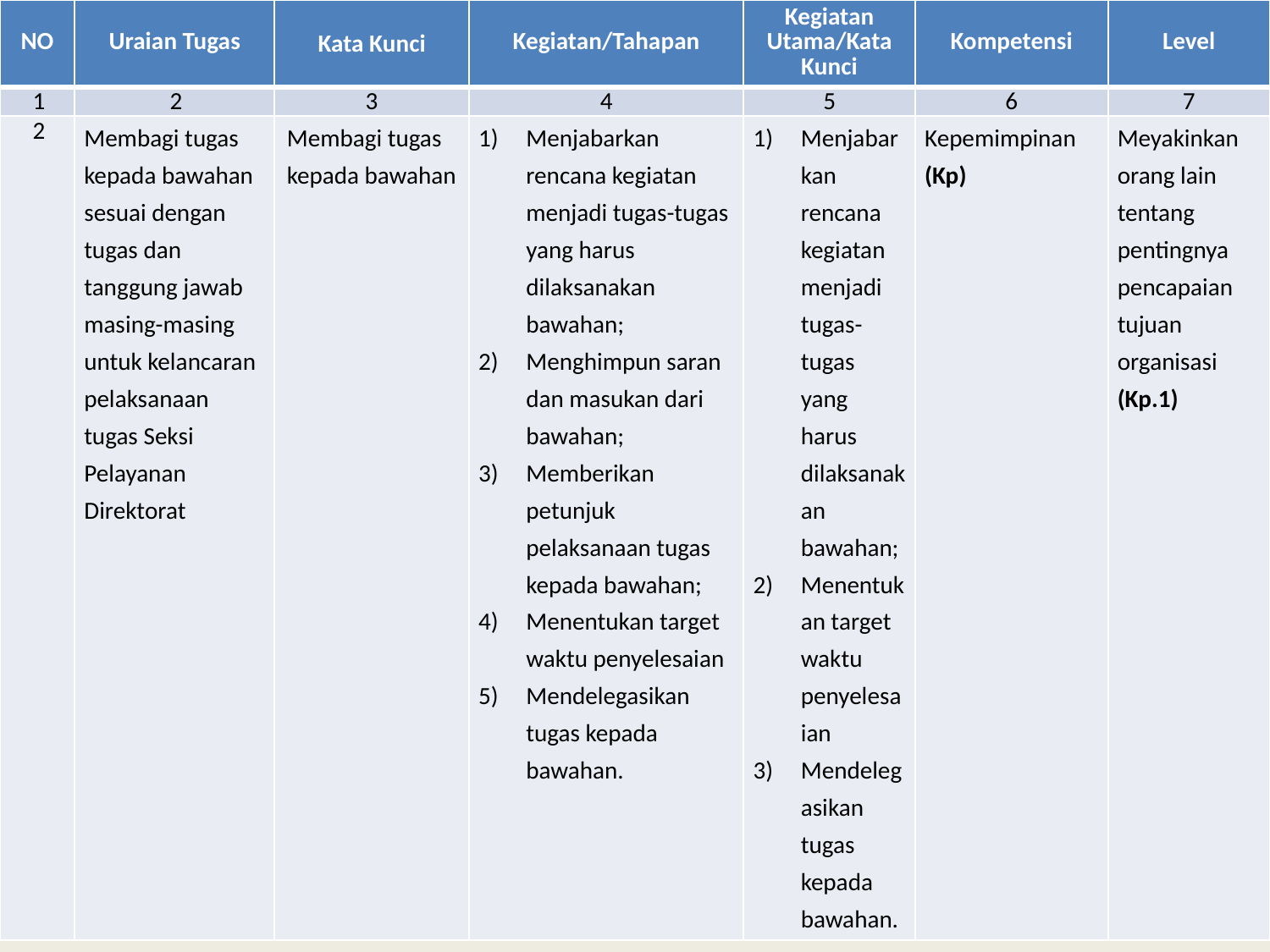

| NO | Uraian Tugas | Kata Kunci | Kegiatan/Tahapan | Kegiatan Utama/Kata Kunci | Kompetensi | Level |
| --- | --- | --- | --- | --- | --- | --- |
| 1 | 2 | 3 | 4 | 5 | 6 | 7 |
| 2 | Membagi tugas kepada bawahan sesuai dengan tugas dan tanggung jawab masing-masing untuk kelancaran pelaksanaan tugas Seksi Pelayanan Direktorat | Membagi tugas kepada bawahan | Menjabarkan rencana kegiatan menjadi tugas-tugas yang harus dilaksanakan bawahan; Menghimpun saran dan masukan dari bawahan; Memberikan petunjuk pelaksanaan tugas kepada bawahan; Menentukan target waktu penyelesaian Mendelegasikan tugas kepada bawahan. | Menjabarkan rencana kegiatan menjadi tugas-tugas yang harus dilaksanakan bawahan; Menentukan target waktu penyelesaian Mendelegasikan tugas kepada bawahan. | Kepemimpinan (Kp) | Meyakinkan orang lain tentang pentingnya pencapaian tujuan organisasi (Kp.1) |
41